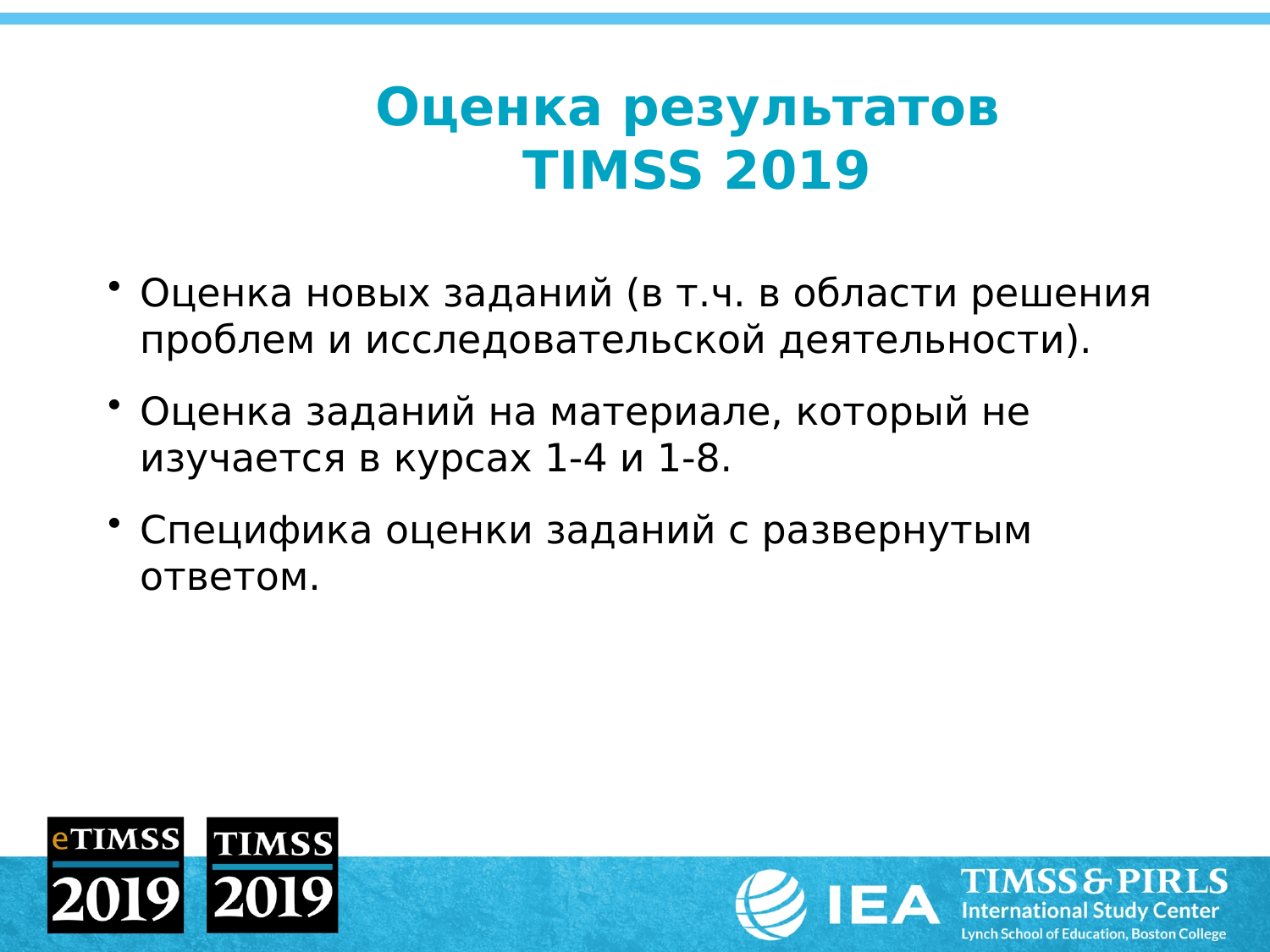

# Оценка результатов TIMSS 2019
Оценка новых заданий (в т.ч. в области решения проблем и исследовательской деятельности).
Оценка заданий на материале, который не изучается в курсах 1-4 и 1-8.
Специфика оценки заданий с развернутым ответом.